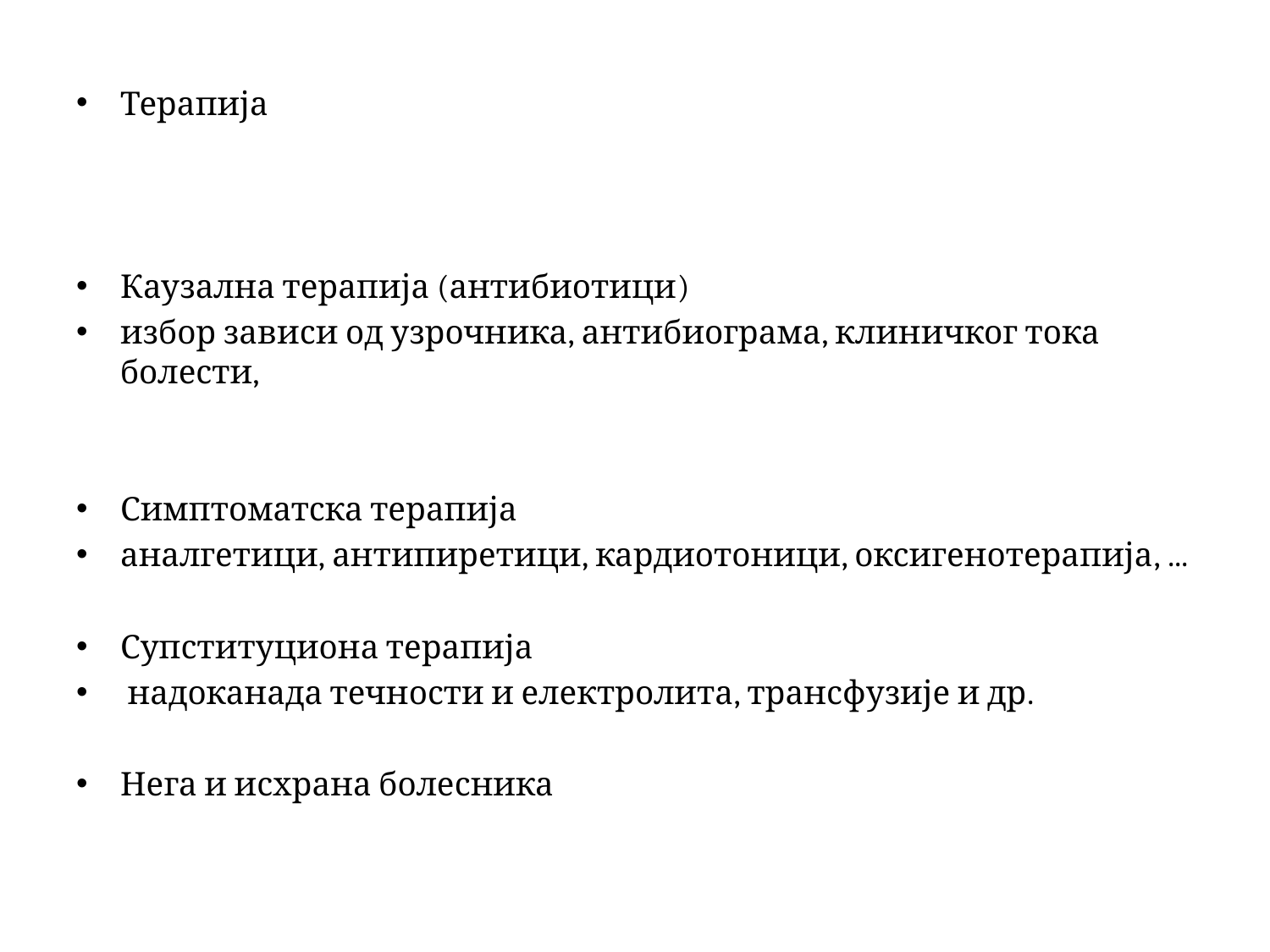

Терапија

Каузална терапија (антибиотици)
избор зависи од узрочника, антибиограма, клиничког тока болести,

Симптоматска терапија
аналгетици, антипиретици, кардиотоници, оксигенотерапија, ...

Супституциона терапија
 надоканада течности и електролита, трансфузије и др.

Нега и исхрана болесника